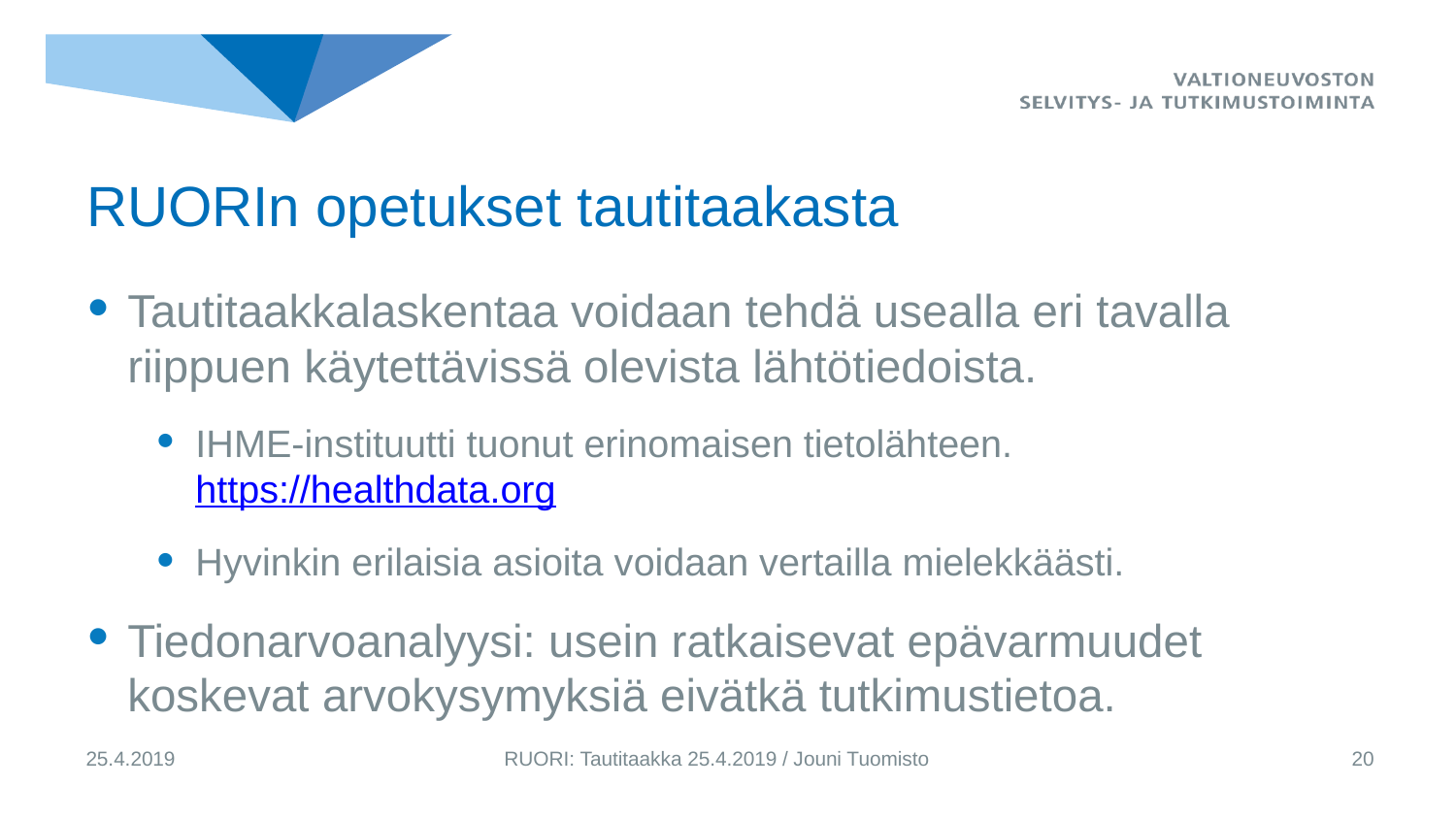

# RUORIn opetukset tautitaakasta
Tautitaakkalaskentaa voidaan tehdä usealla eri tavalla riippuen käytettävissä olevista lähtötiedoista.
IHME-instituutti tuonut erinomaisen tietolähteen. https://healthdata.org
Hyvinkin erilaisia asioita voidaan vertailla mielekkäästi.
Tiedonarvoanalyysi: usein ratkaisevat epävarmuudet koskevat arvokysymyksiä eivätkä tutkimustietoa.

25.4.2019
RUORI: Tautitaakka 25.4.2019 / Jouni Tuomisto
20